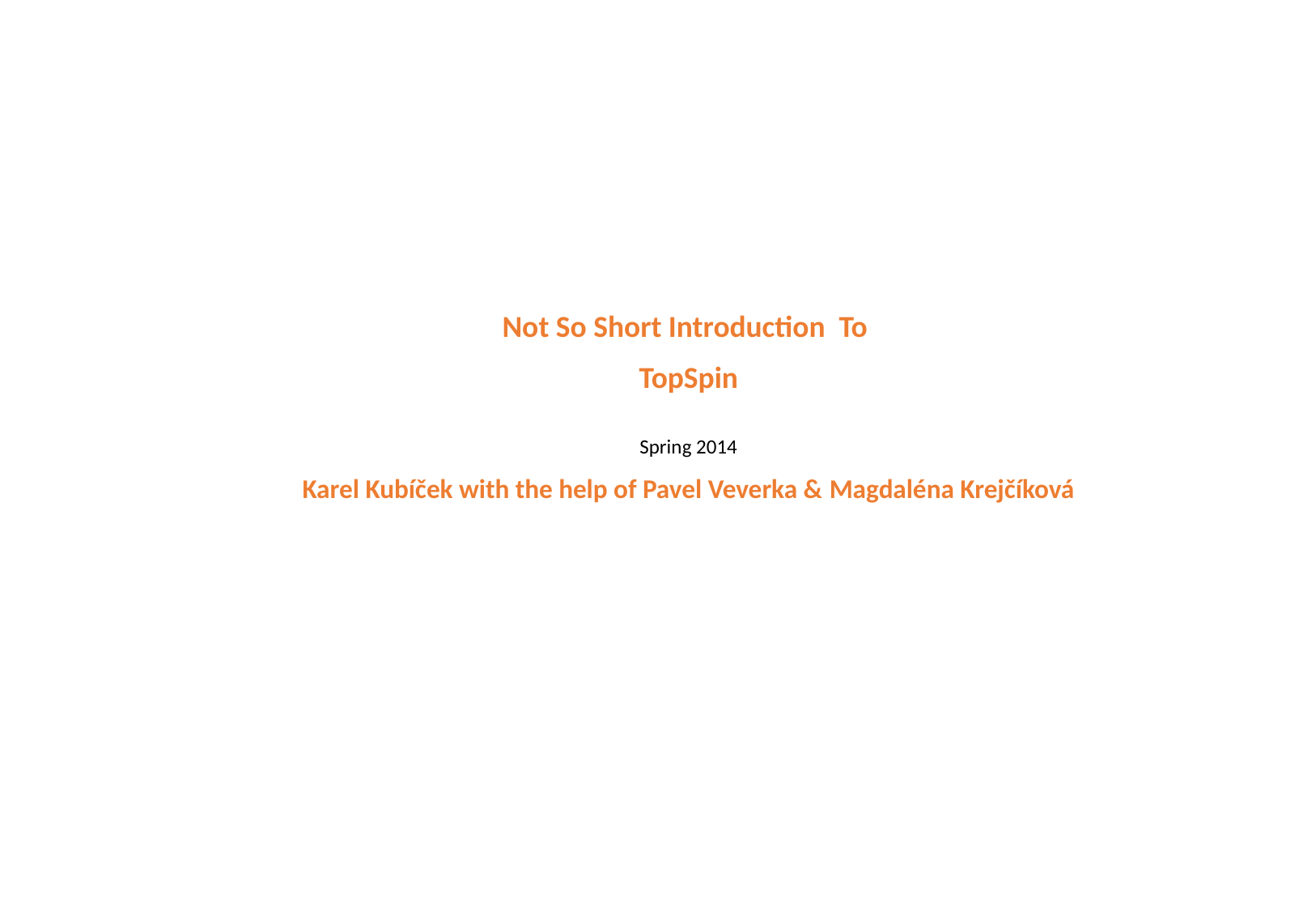

Not So Short Introduction  To
TopSpin

Spring 2014
Karel Kubíček with the help of Pavel Veverka & Magdaléna Krejčíková